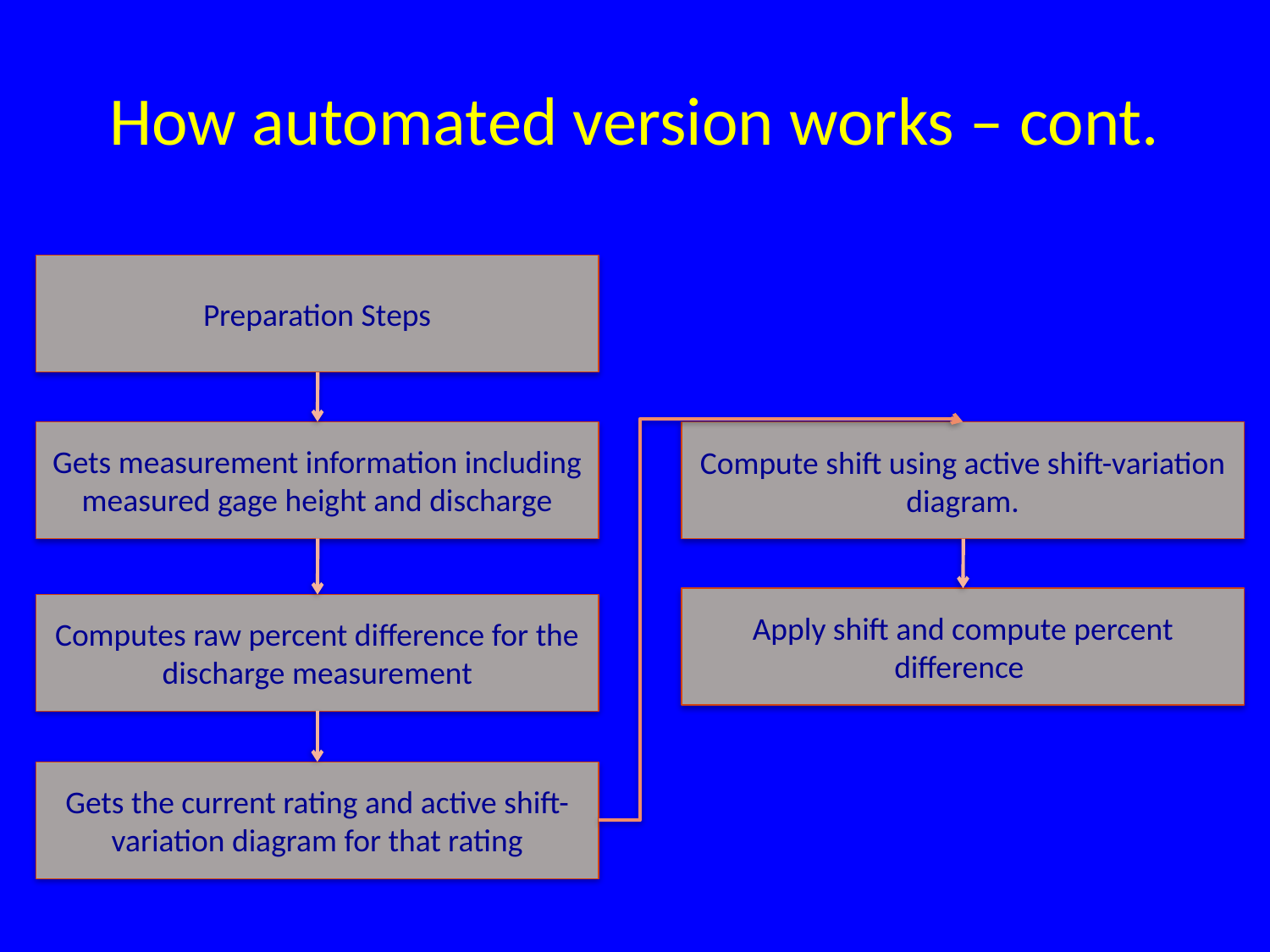

# How automated version works – cont.
Preparation Steps
Gets measurement information including measured gage height and discharge
Compute shift using active shift-variation diagram.
Computes raw percent difference for the discharge measurement
Apply shift and compute percent difference
Gets the current rating and active shift-variation diagram for that rating